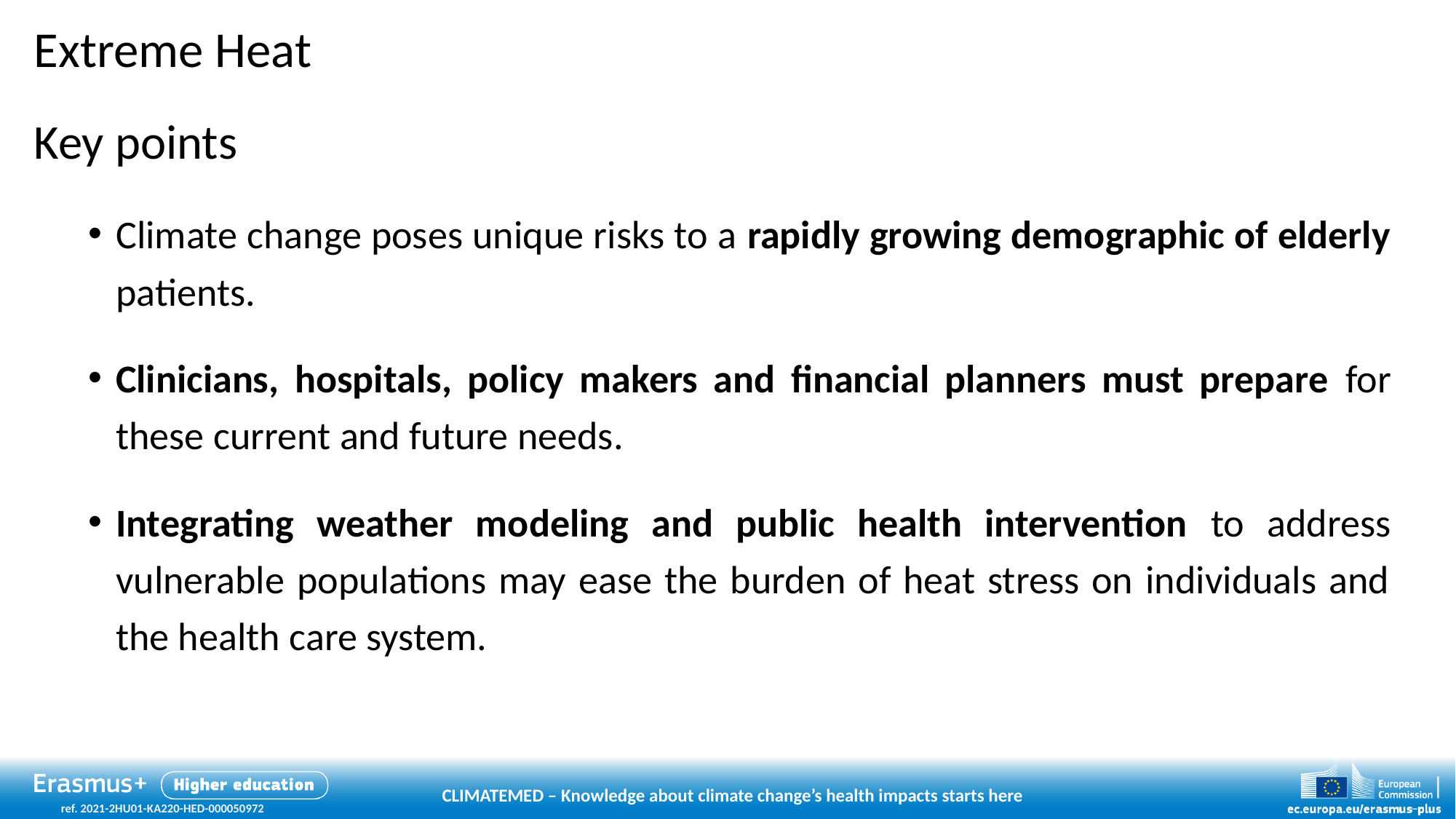

# Extreme Heat
Key points
Climate change poses unique risks to a rapidly growing demographic of elderly patients.
Clinicians, hospitals, policy makers and financial planners must prepare for these current and future needs.
Integrating weather modeling and public health intervention to address vulnerable populations may ease the burden of heat stress on individuals and the health care system.